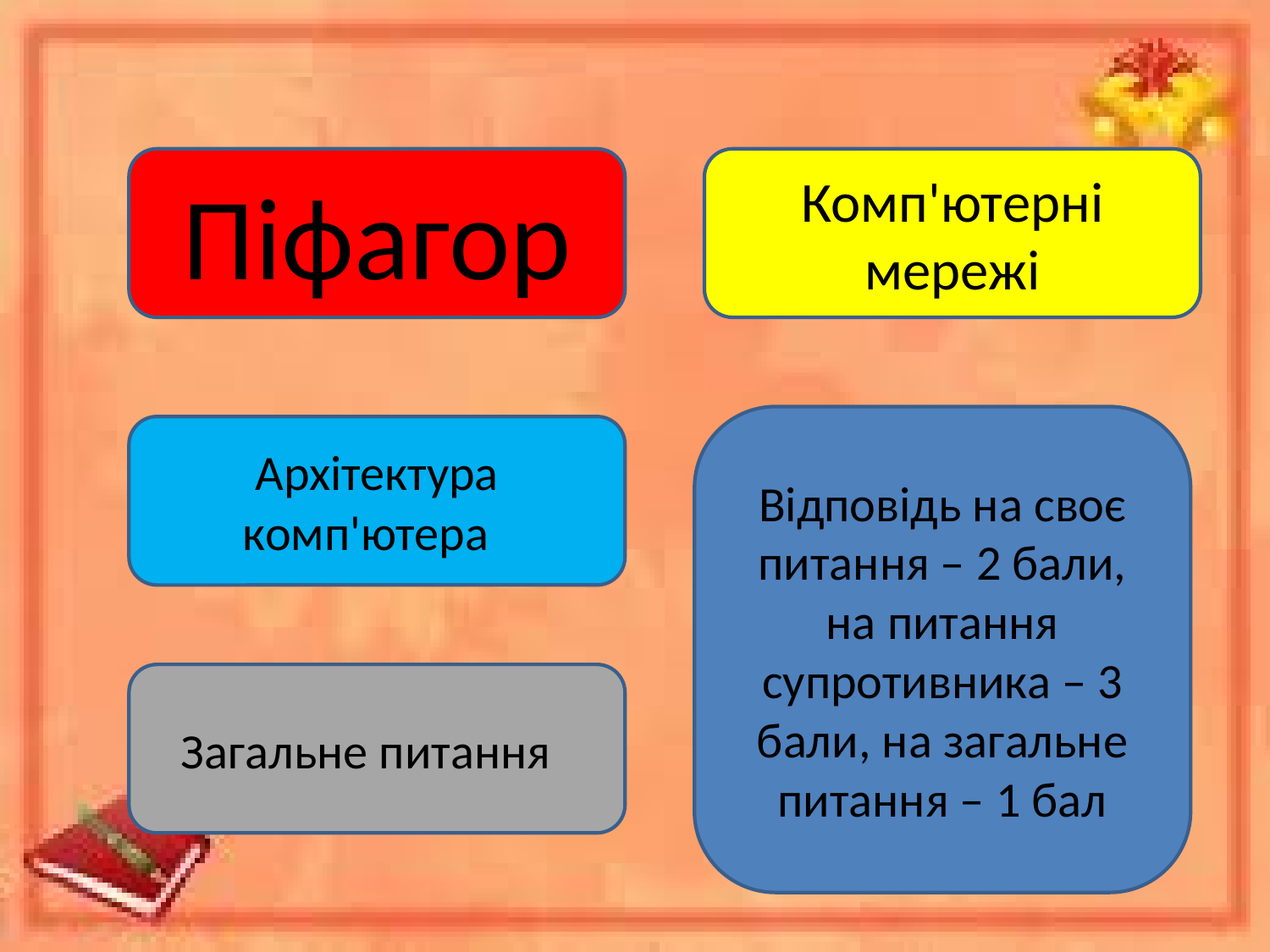

Піфагор
Комп'ютерні мережі
Відповідь на своє питання – 2 бали, на питання супротивника – 3 бали, на загальне питання – 1 бал
Архітектура комп'ютера
Загальне питання